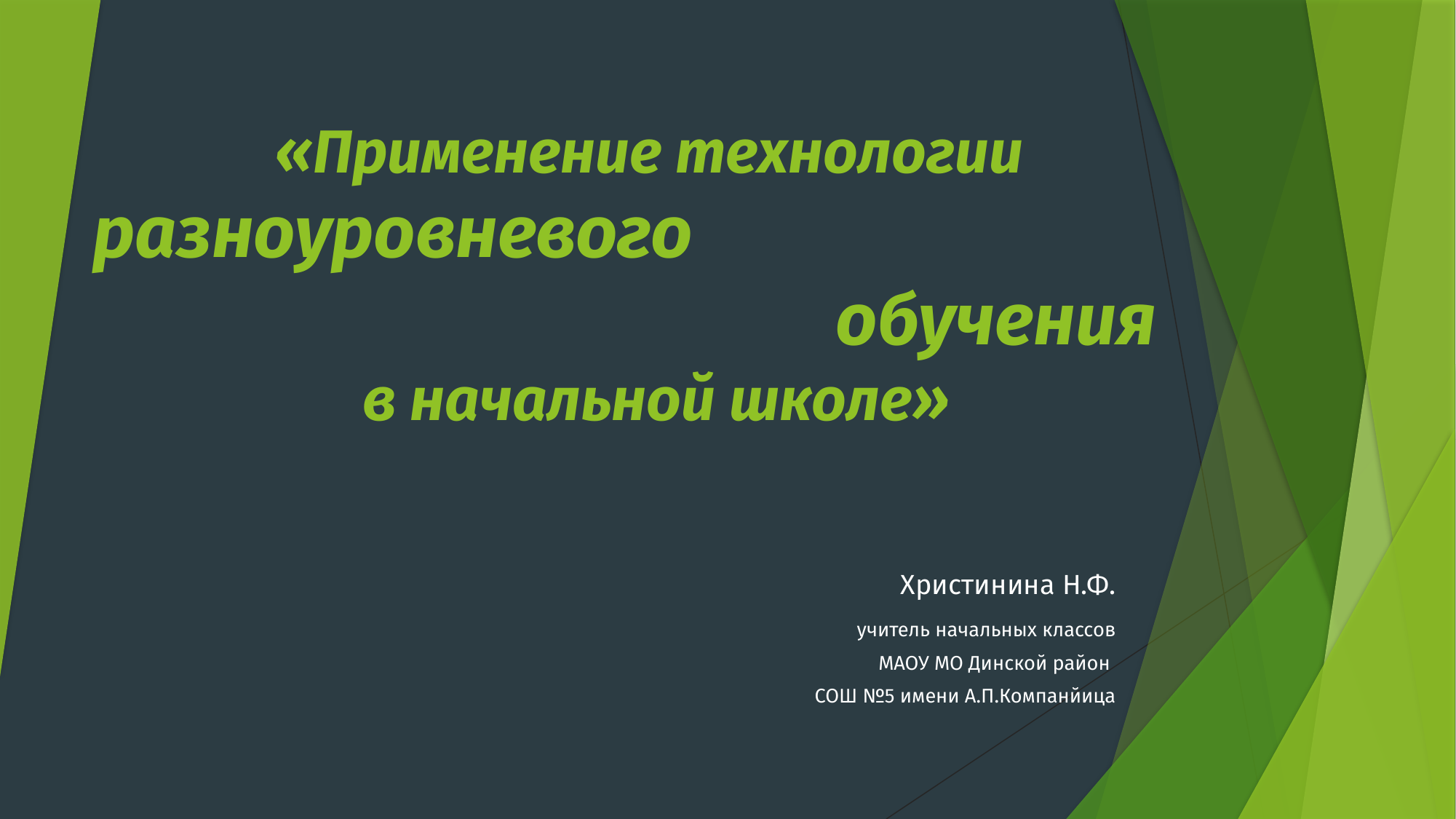

# «Применение технологии разноуровневого                                                                          обучения  в начальной школе»
 Христинина Н.Ф.
             учитель начальных классов
МАОУ МО Динской район
                                                                                        СОШ №5 имени А.П.Компанйица